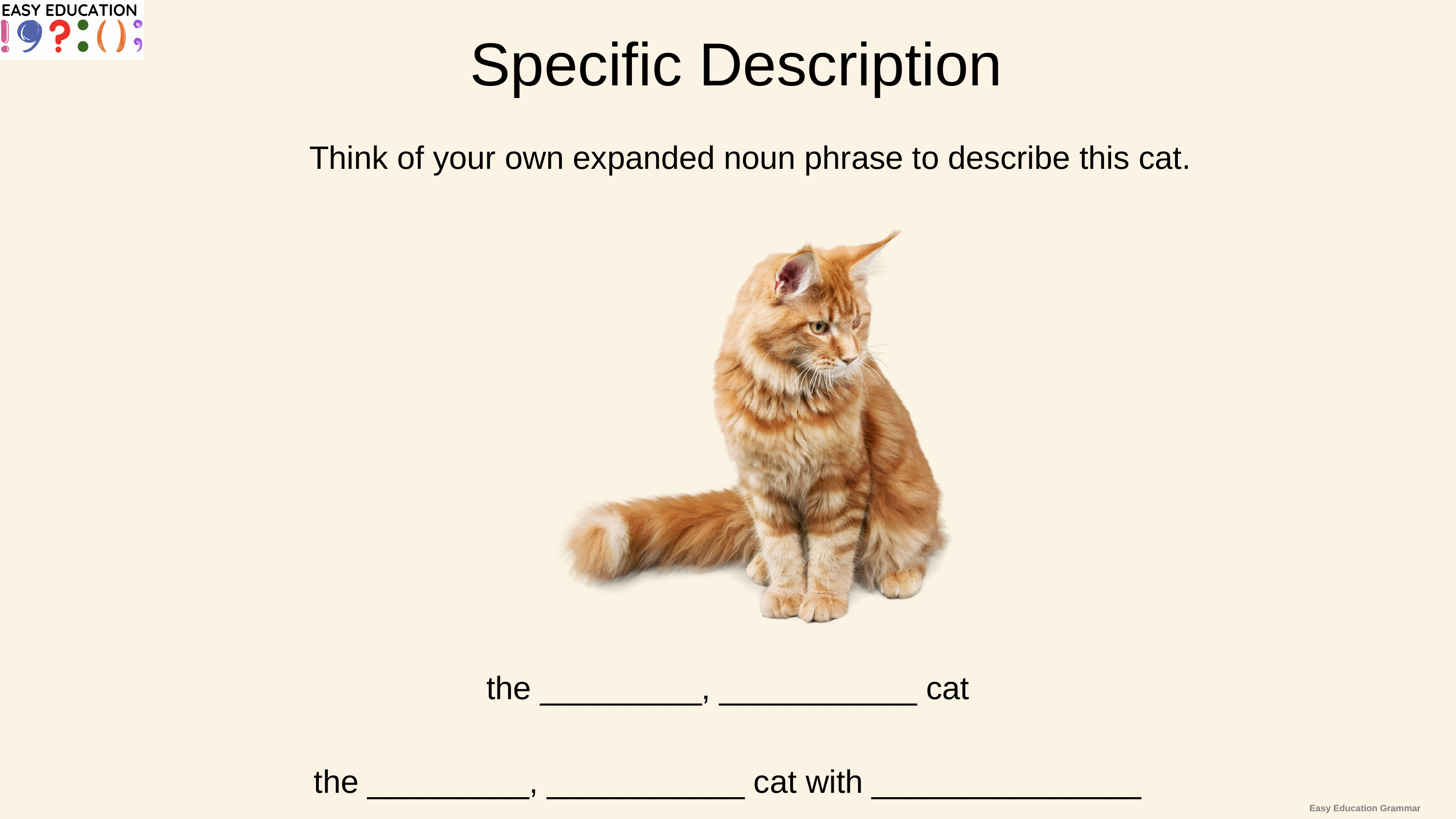

Specific Description
Think of your own expanded noun phrase to describe this cat.

the _________, ___________ cat
the _________, ___________ cat with _______________